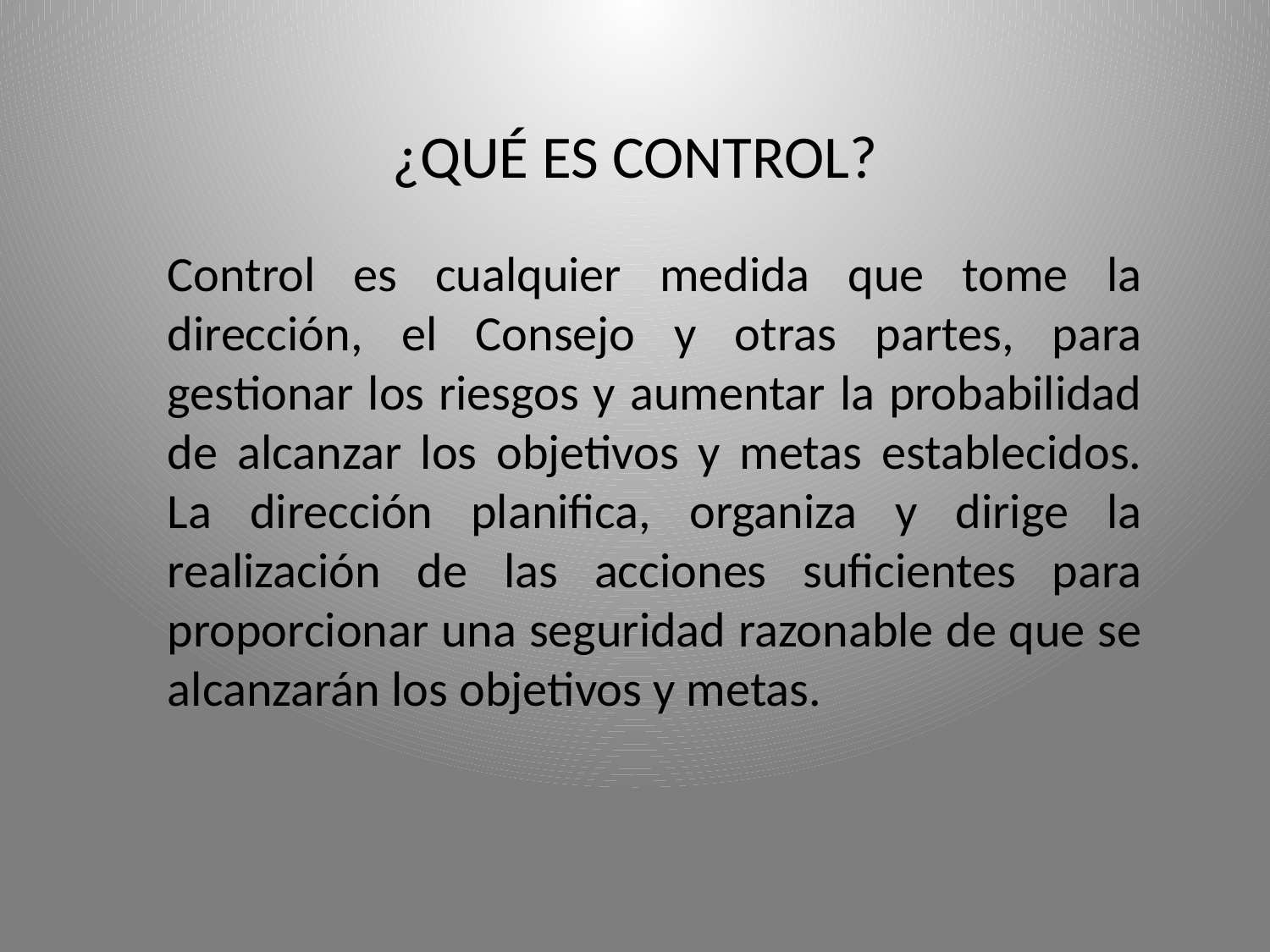

# ¿QUÉ ES CONTROL?
Control es cualquier medida que tome la dirección, el Consejo y otras partes, para gestionar los riesgos y aumentar la probabilidad de alcanzar los objetivos y metas establecidos. La dirección planifica, organiza y dirige la realización de las acciones suficientes para proporcionar una seguridad razonable de que se alcanzarán los objetivos y metas.